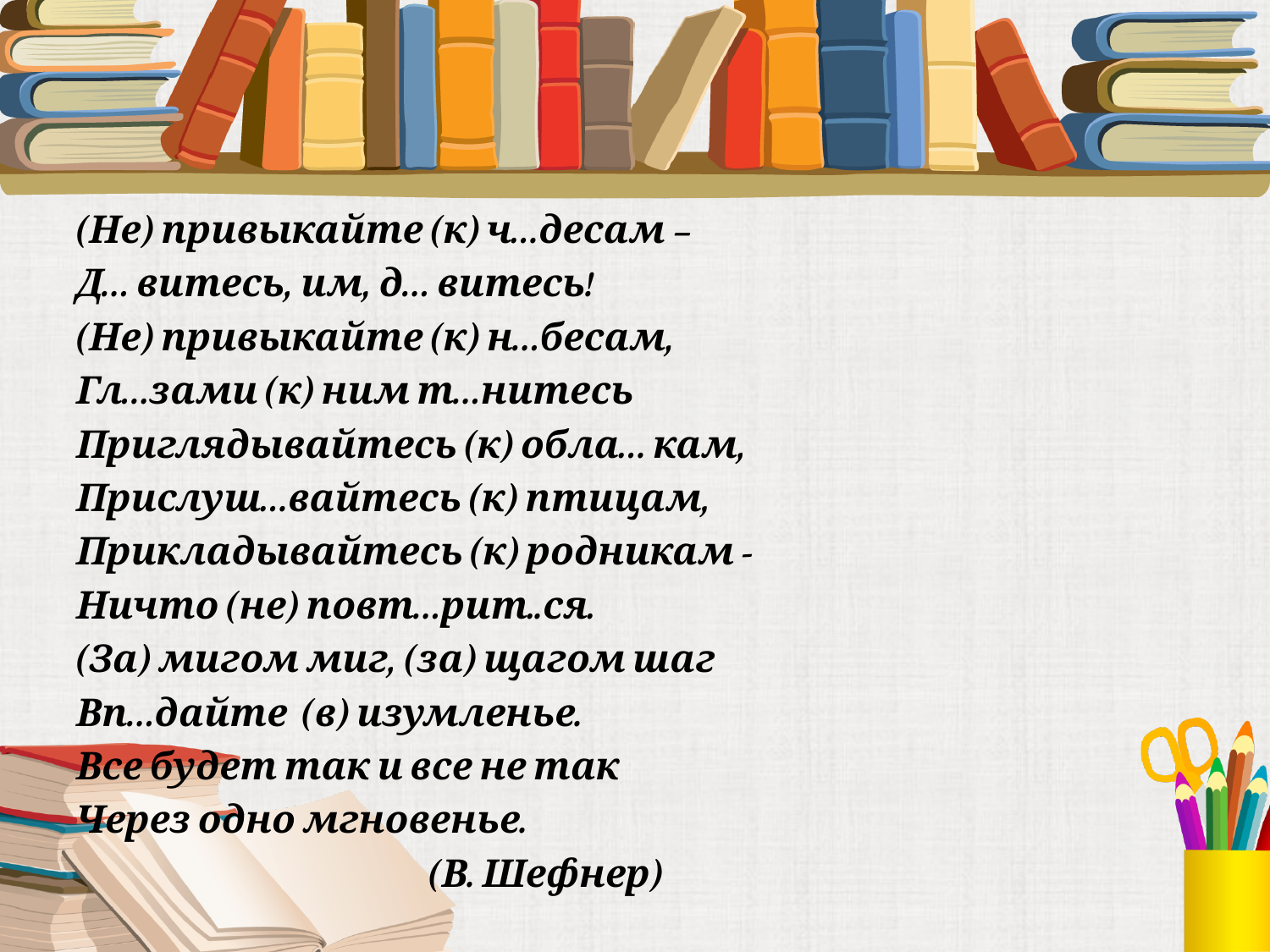

(Не) привыкайте (к) ч…десам –
Д… витесь, им, д… витесь!
(Не) привыкайте (к) н…бесам,
Гл…зами (к) ним т…нитесь
Приглядывайтесь (к) обла… кам,
Прислуш…вайтесь (к) птицам,
Прикладывайтесь (к) родникам -
Ничто (не) повт…рит..ся.
(За) мигом миг, (за) щагом шаг
Вп…дайте  (в) изумленье.
Все будет так и все не так
Через одно мгновенье.
                                                 (В. Шефнер)